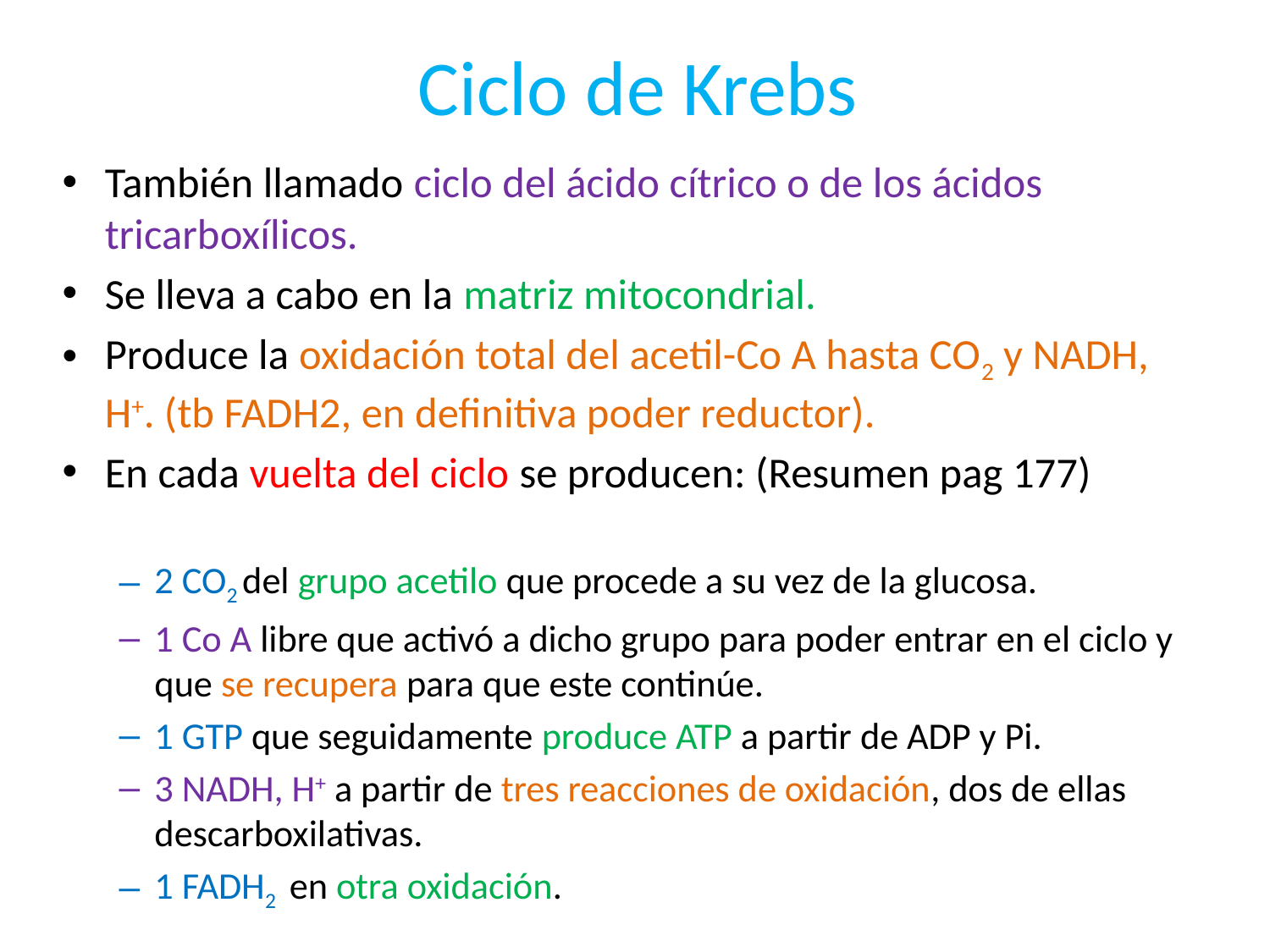

# Ciclo de Krebs
También llamado ciclo del ácido cítrico o de los ácidos tricarboxílicos.
Se lleva a cabo en la matriz mitocondrial.
Produce la oxidación total del acetil-Co A hasta CO2 y NADH, H+. (tb FADH2, en definitiva poder reductor).
En cada vuelta del ciclo se producen: (Resumen pag 177)

2 CO2 del grupo acetilo que procede a su vez de la glucosa.
1 Co A libre que activó a dicho grupo para poder entrar en el ciclo y que se recupera para que este continúe.
1 GTP que seguidamente produce ATP a partir de ADP y Pi.
3 NADH, H+ a partir de tres reacciones de oxidación, dos de ellas descarboxilativas.
1 FADH2  en otra oxidación.